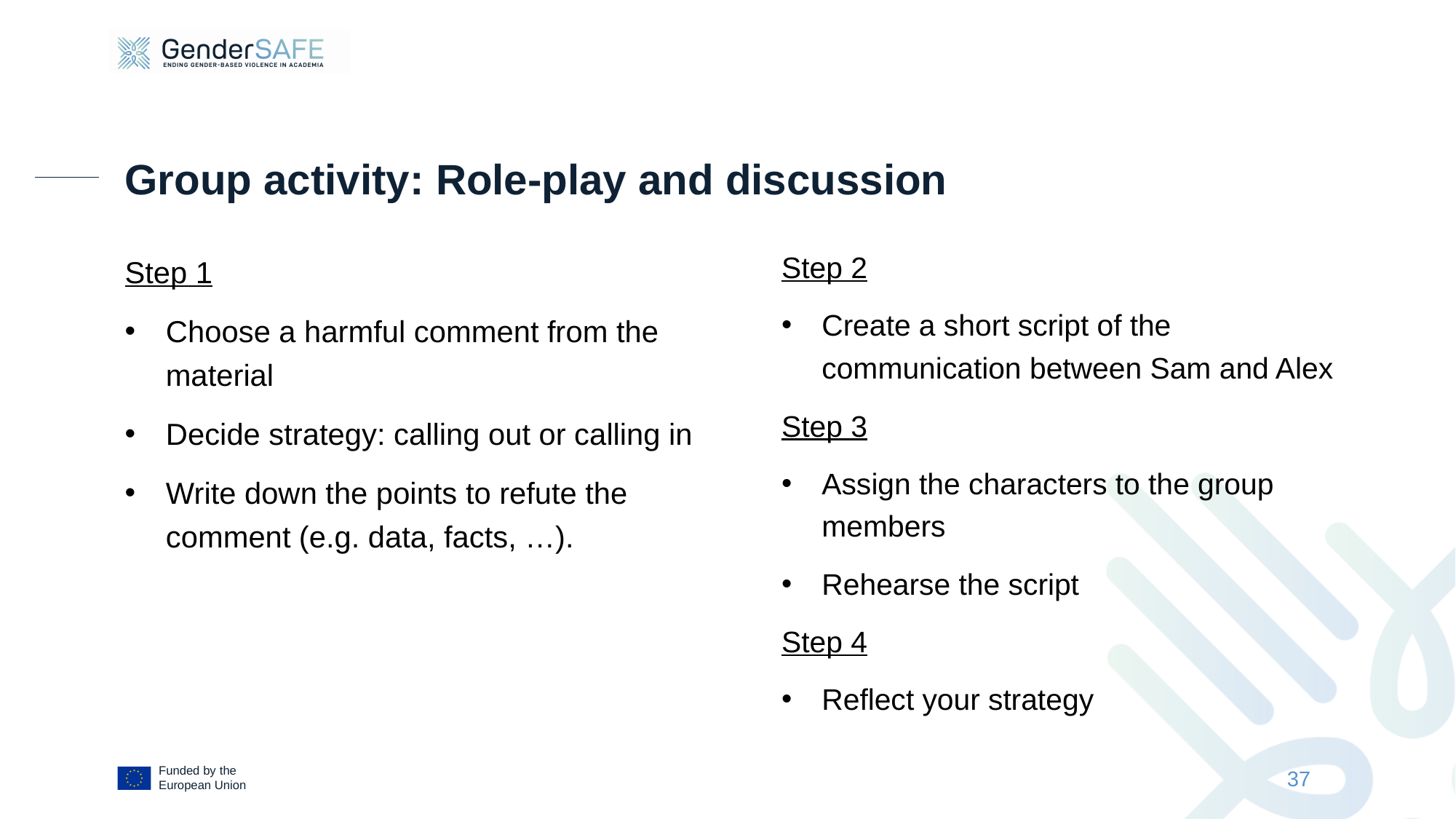

# Group activity: Role-play and discussion
Step 2
Create a short script of the communication between Sam and Alex
Step 3
Assign the characters to the group members
Rehearse the script
Step 4
Reflect your strategy
Step 1
Choose a harmful comment from the material
Decide strategy: calling out or calling in
Write down the points to refute the comment (e.g. data, facts, …).
37